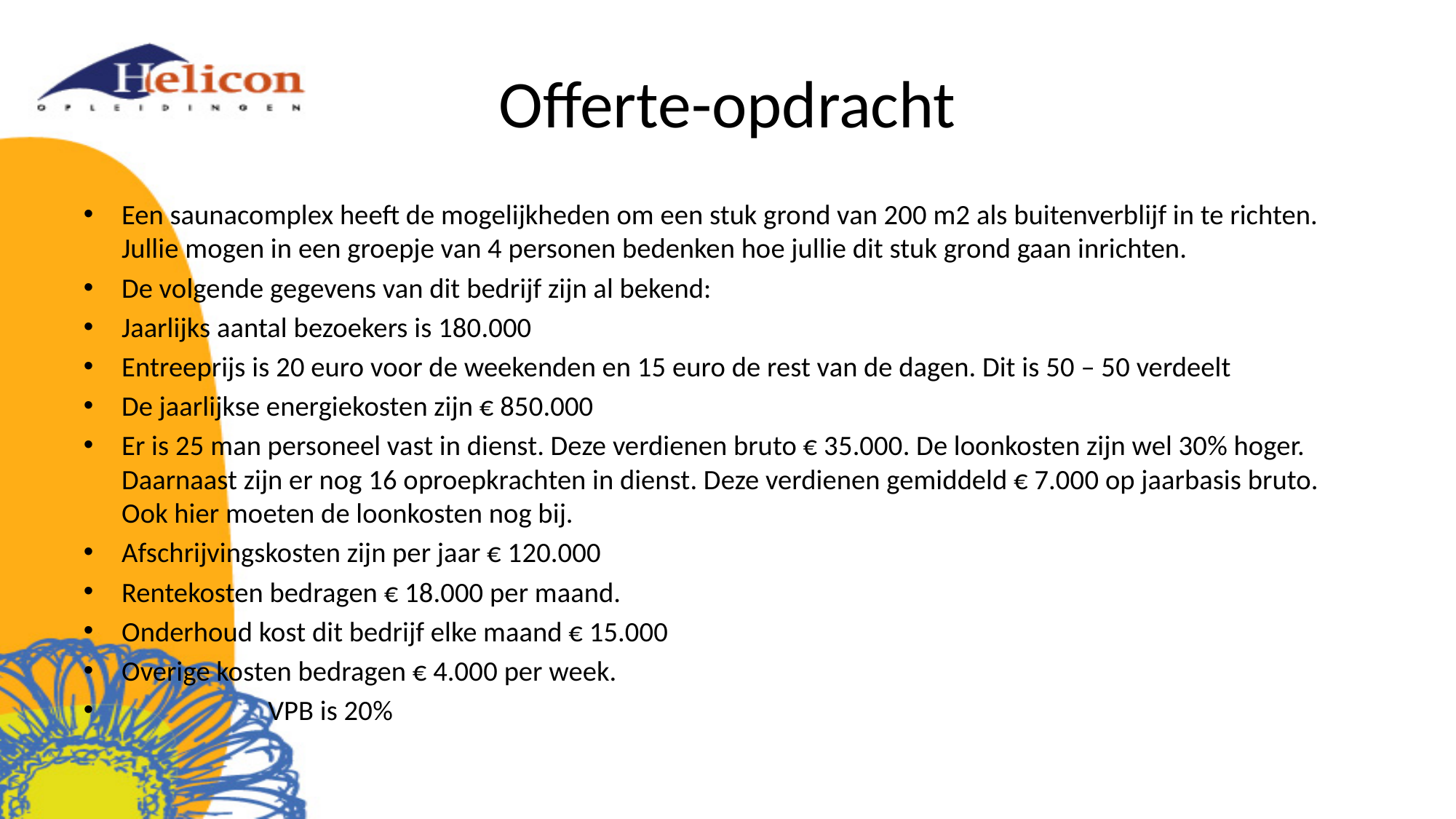

# Offerte-opdracht
Een saunacomplex heeft de mogelijkheden om een stuk grond van 200 m2 als buitenverblijf in te richten. Jullie mogen in een groepje van 4 personen bedenken hoe jullie dit stuk grond gaan inrichten.
De volgende gegevens van dit bedrijf zijn al bekend:
Jaarlijks aantal bezoekers is 180.000
Entreeprijs is 20 euro voor de weekenden en 15 euro de rest van de dagen. Dit is 50 – 50 verdeelt
De jaarlijkse energiekosten zijn € 850.000
Er is 25 man personeel vast in dienst. Deze verdienen bruto € 35.000. De loonkosten zijn wel 30% hoger. Daarnaast zijn er nog 16 oproepkrachten in dienst. Deze verdienen gemiddeld € 7.000 op jaarbasis bruto. Ook hier moeten de loonkosten nog bij.
Afschrijvingskosten zijn per jaar € 120.000
Rentekosten bedragen € 18.000 per maand.
Onderhoud kost dit bedrijf elke maand € 15.000
Overige kosten bedragen € 4.000 per week.
                       VPB is 20%